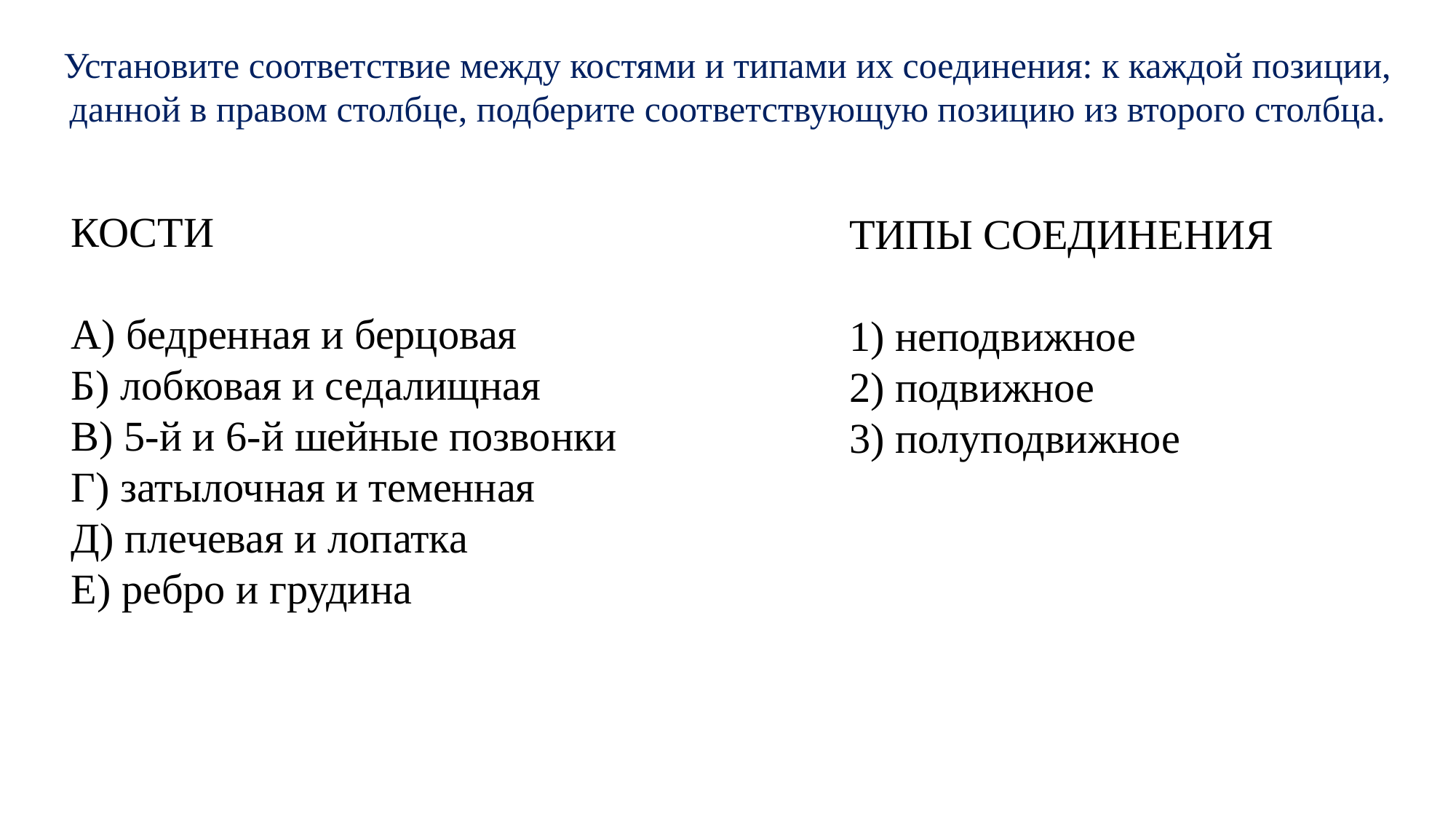

Установите соответствие между костями и типами их соединения: к каждой позиции, данной в правом столбце, подберите соответствующую позицию из второго столбца.

КОСТИ

А) бедренная и берцовая
Б) лобковая и седалищная
В) 5-й и 6-й шейные позвонки
Г) затылочная и теменная
Д) плечевая и лопатка
Е) ребро и грудина
ТИПЫ СОЕДИНЕНИЯ

1) неподвижное
2) подвижное
3) полуподвижное